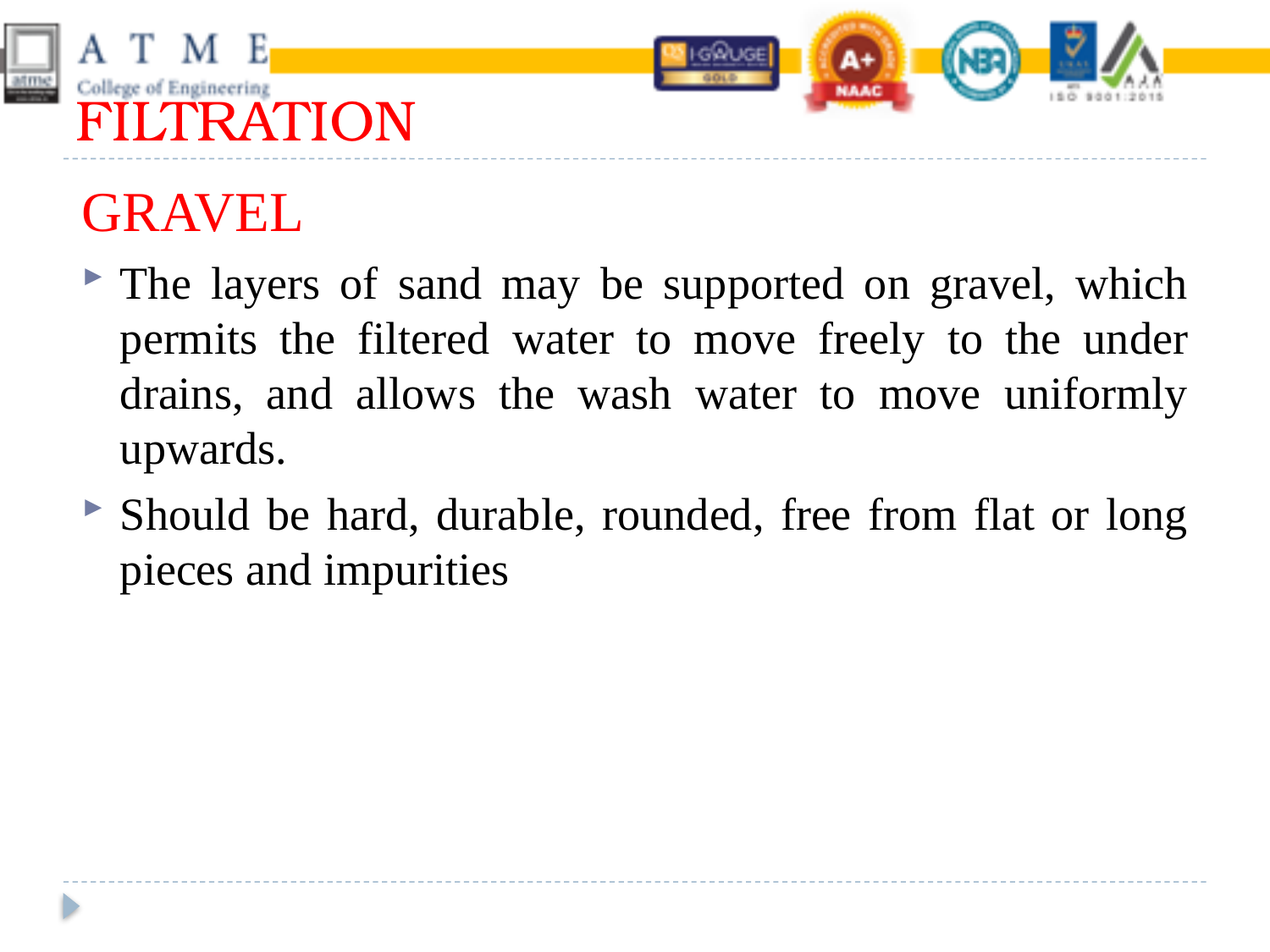

# FILTRATION
GRAVEL
The layers of sand may be supported on gravel, which permits the filtered water to move freely to the under drains, and allows the wash water to move uniformly upwards.
Should be hard, durable, rounded, free from flat or long pieces and impurities